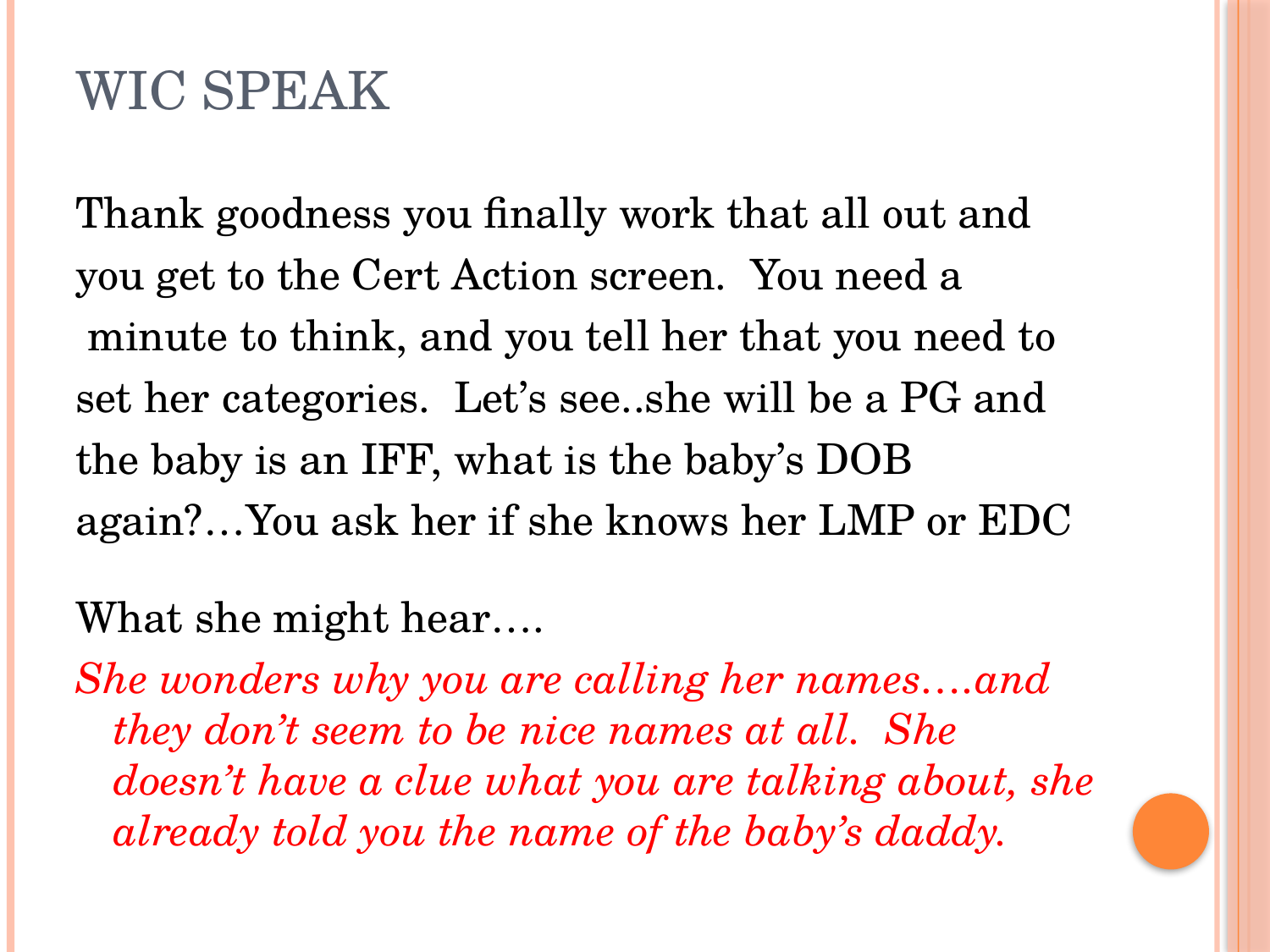

# WIC SPEAK
Thank goodness you finally work that all out and
you get to the Cert Action screen.  You need a
 minute to think, and you tell her that you need to
set her categories.  Let’s see..she will be a PG and
the baby is an IFF, what is the baby’s DOB
again?…You ask her if she knows her LMP or EDC

What she might hear….
She wonders why you are calling her names….and they don’t seem to be nice names at all.  She doesn’t have a clue what you are talking about, she already told you the name of the baby’s daddy.